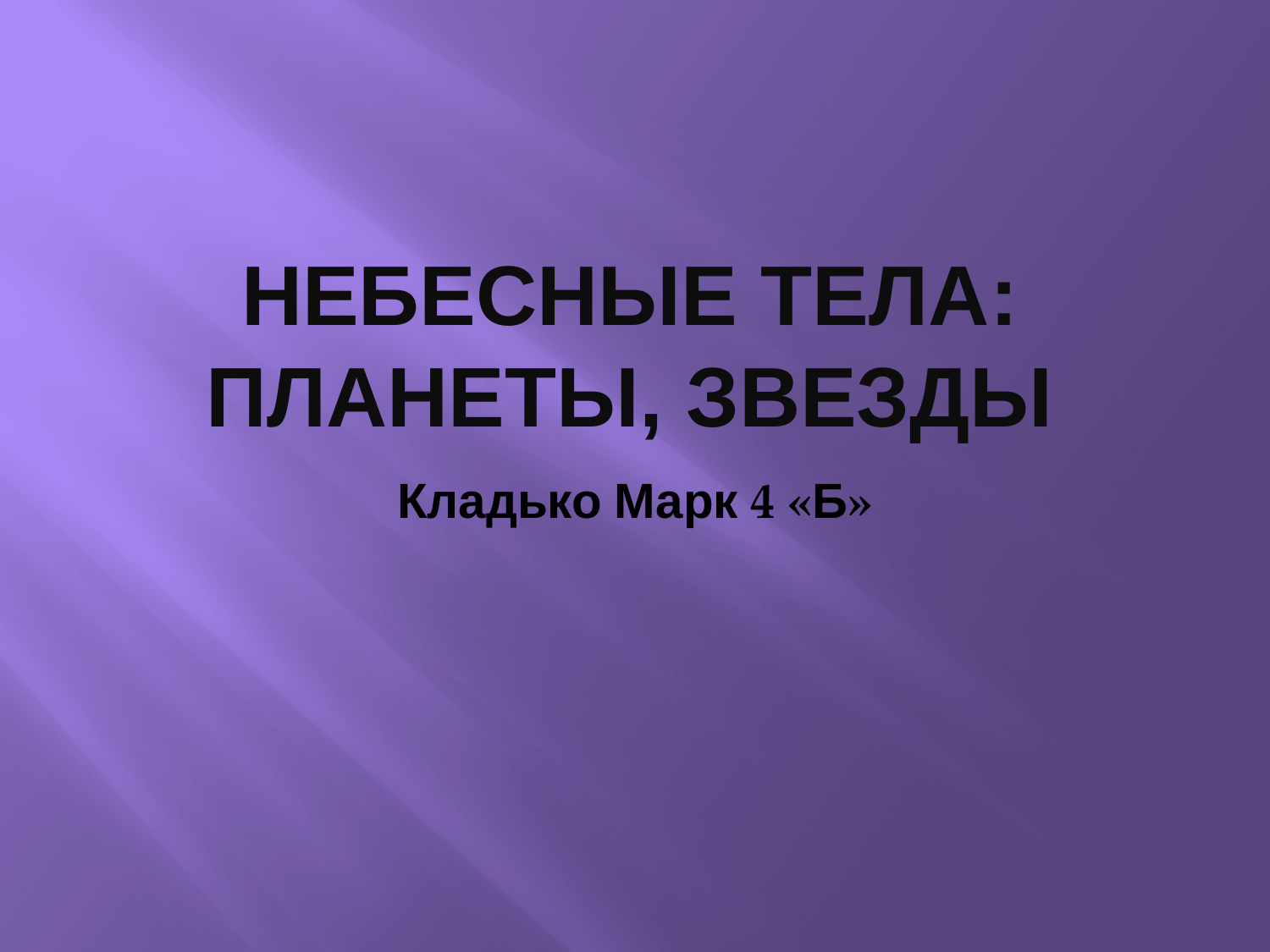

# Небесные тела: планеты, звезды
Кладько Марк 4 «Б»